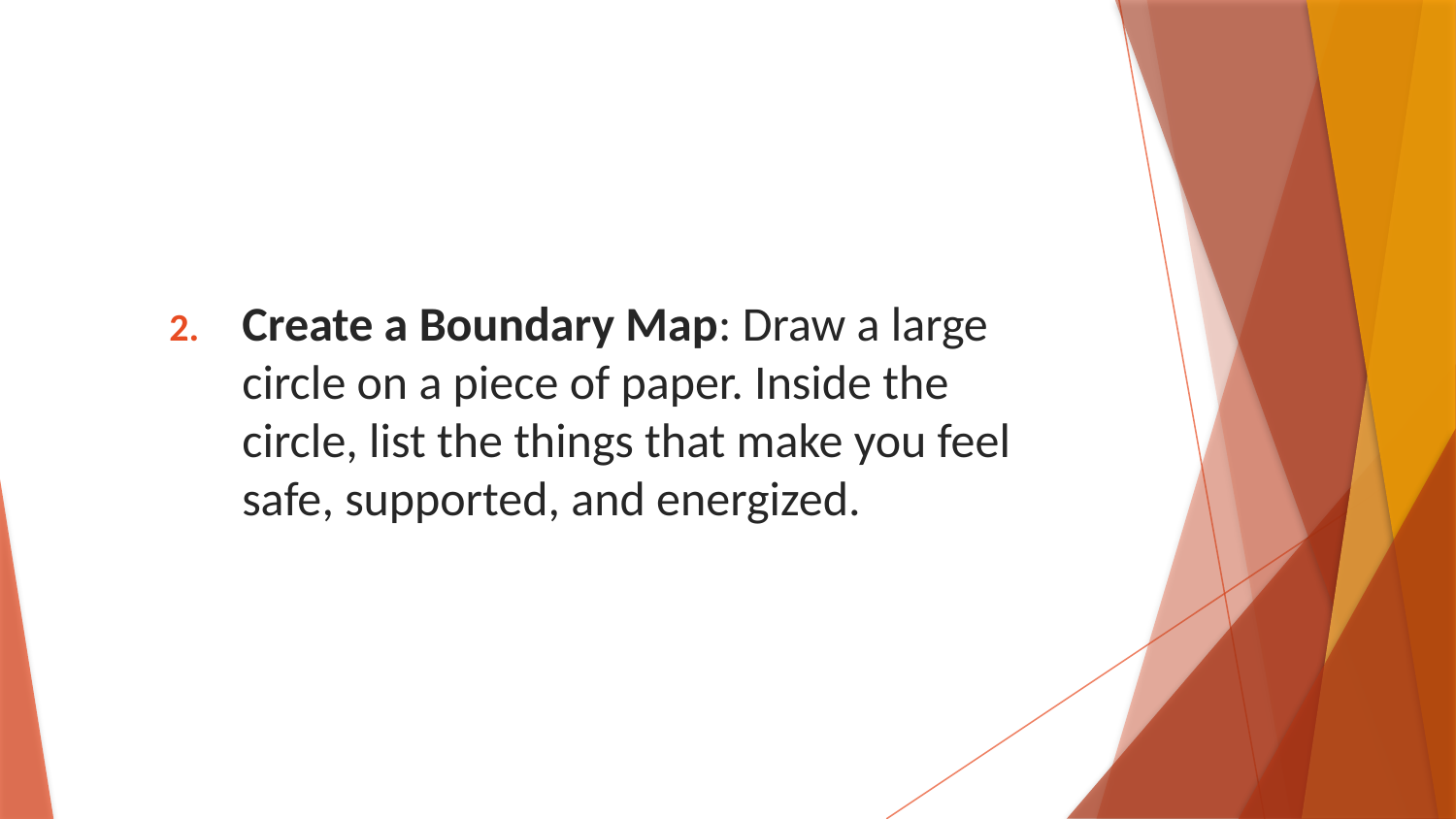

Create a Boundary Map: Draw a large circle on a piece of paper. Inside the circle, list the things that make you feel safe, supported, and energized.